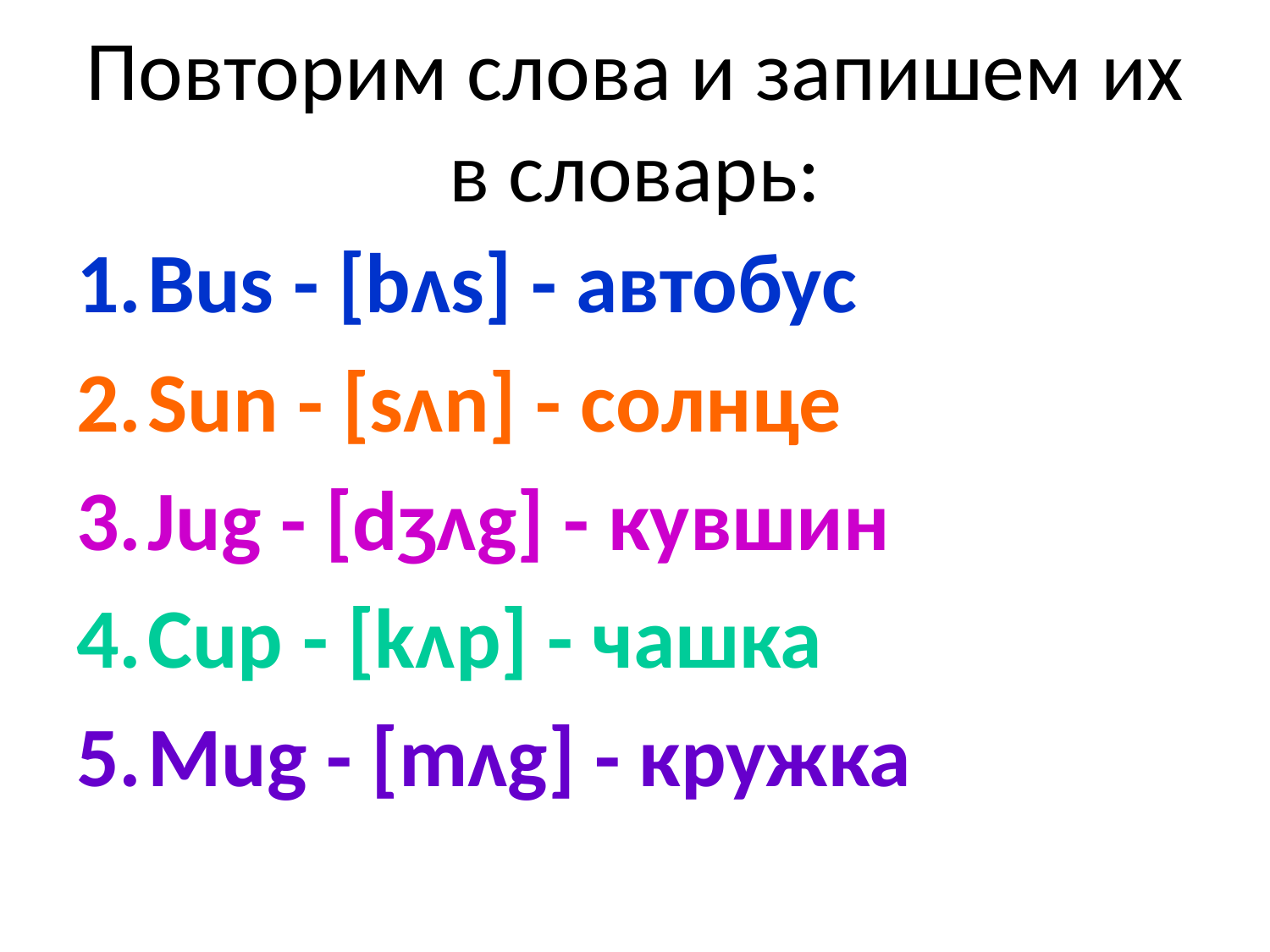

# Повторим слова и запишем их в словарь:
Bus - [bʌs] - автобус
Sun - [sʌn] - солнце
Jug - [dʒʌg] - кувшин
Cup - [kʌp] - чашка
Mug - [mʌg] - кружка